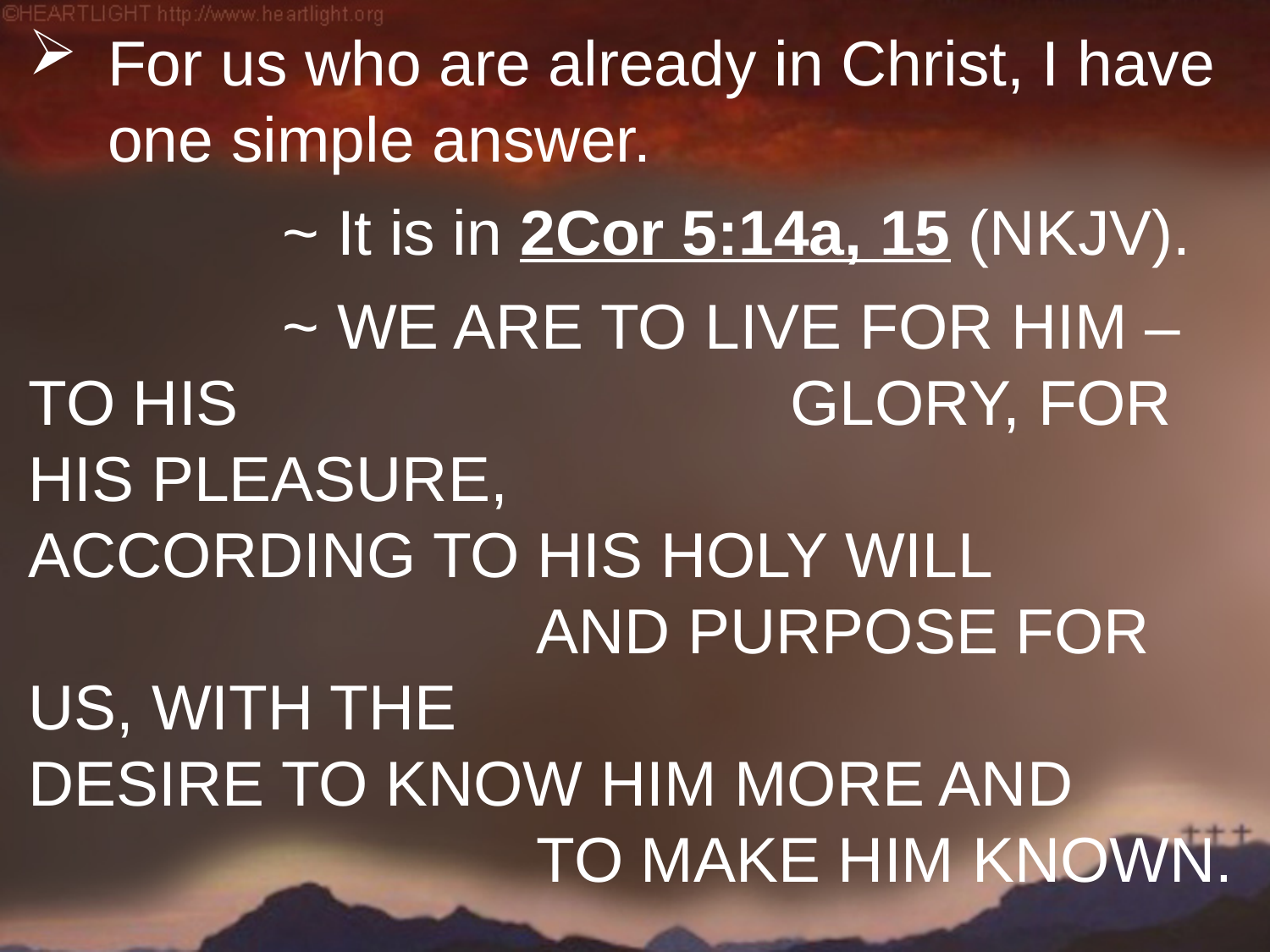

For us who are already in Christ, I have one simple answer.
		~ It is in 2Cor 5:14a, 15 (nkjv).
		~ WE ARE TO LIVE FOR HIM – TO HIS 					GLORY, FOR HIS PLEASURE, 						ACCORDING TO HIS HOLY WILL 						AND PURPOSE FOR US, WITH THE 					DESIRE TO KNOW HIM MORE AND 					TO MAKE HIM KNOWN.